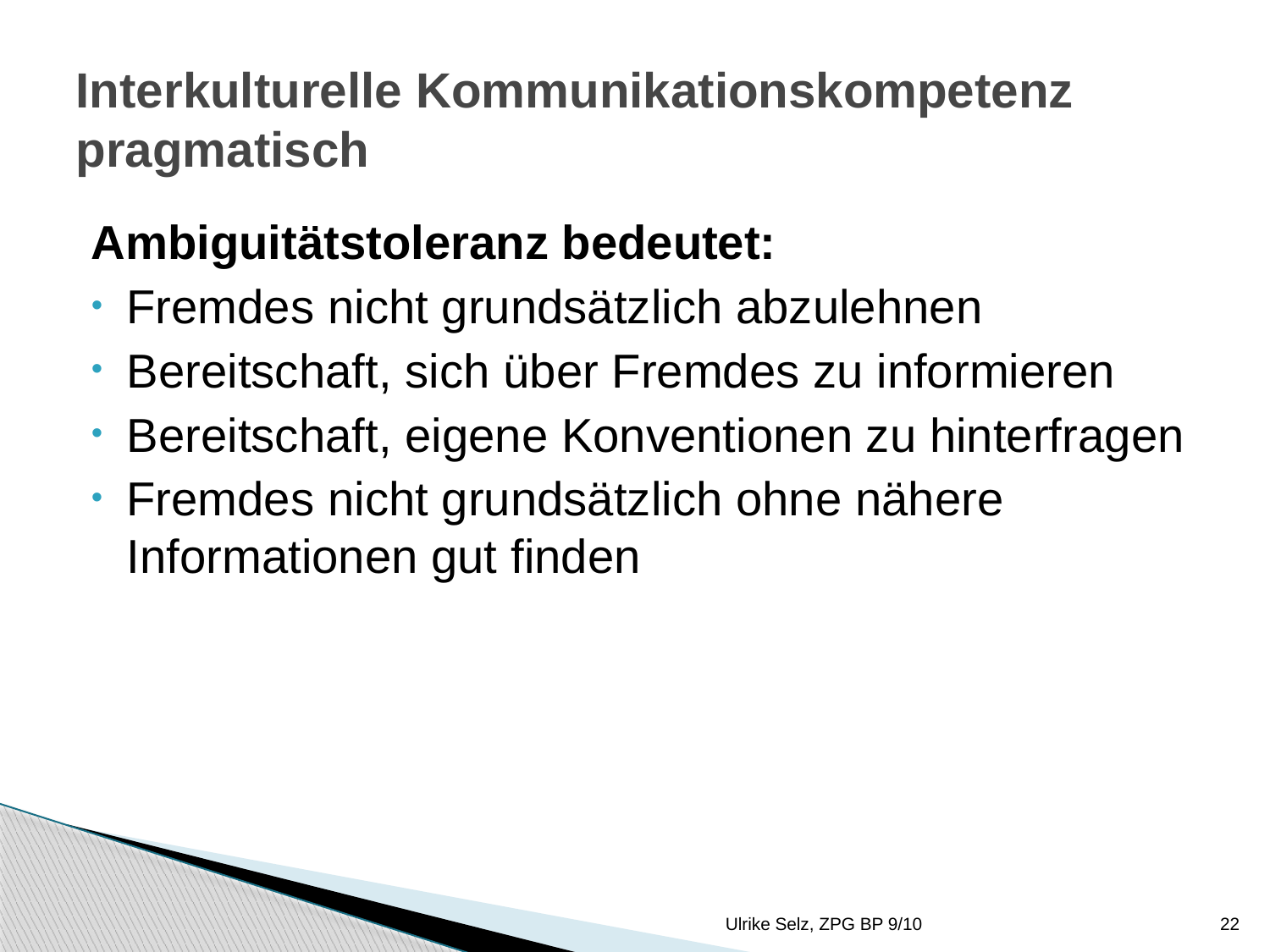

# Interkulturelle Kommunikationskompetenz pragmatisch
Ambiguitätstoleranz bedeutet:
Fremdes nicht grundsätzlich abzulehnen
Bereitschaft, sich über Fremdes zu informieren
Bereitschaft, eigene Konventionen zu hinterfragen
Fremdes nicht grundsätzlich ohne nähere Informationen gut finden

Ulrike Selz, ZPG BP 9/10
22